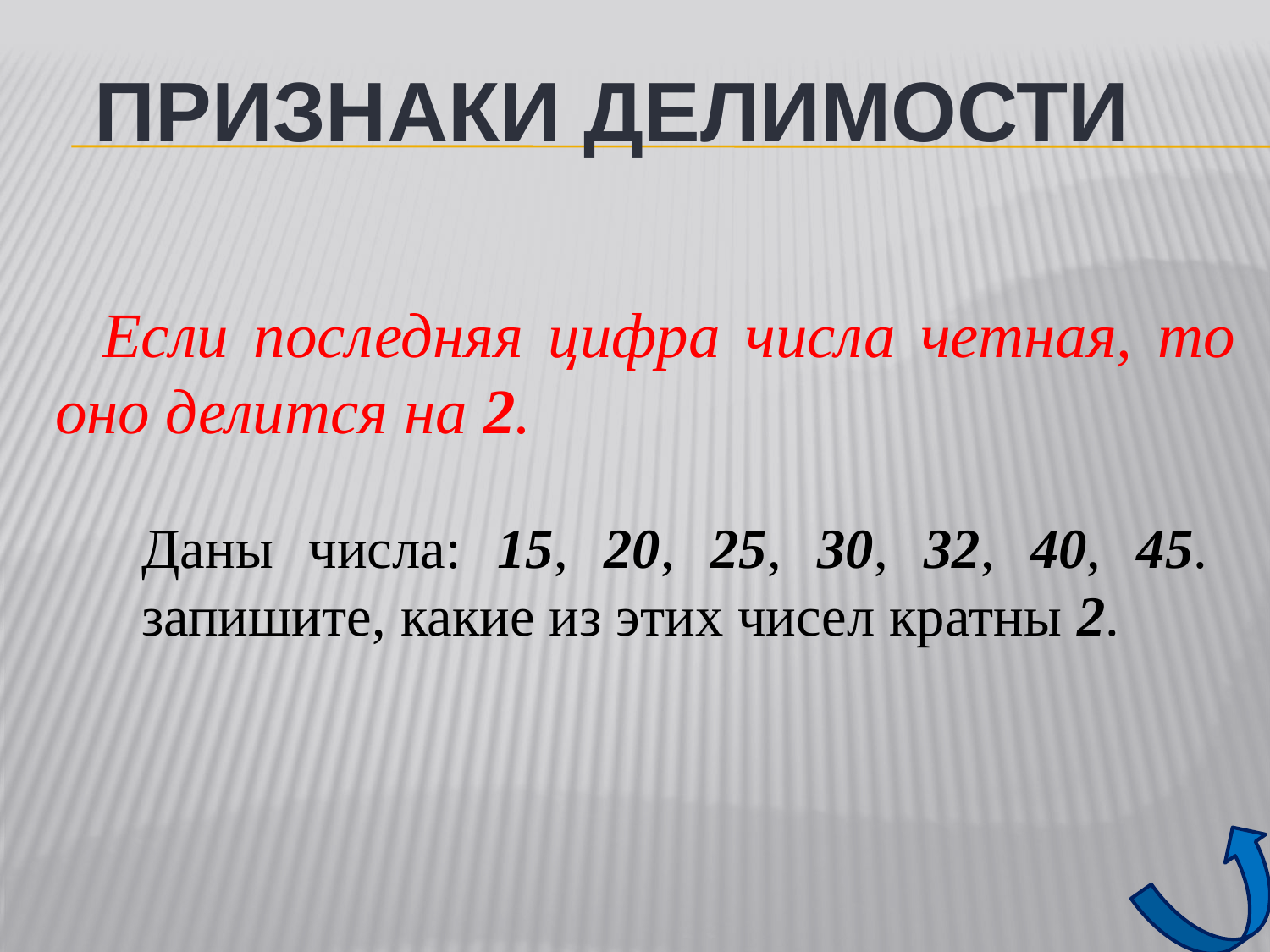

# ПРИЗНАКИ ДЕЛИМОСТИ
Если последняя цифра числа четная, то оно делится на 2.
Даны числа: 15, 20, 25, 30, 32, 40, 45. запишите, какие из этих чисел кратны 2.